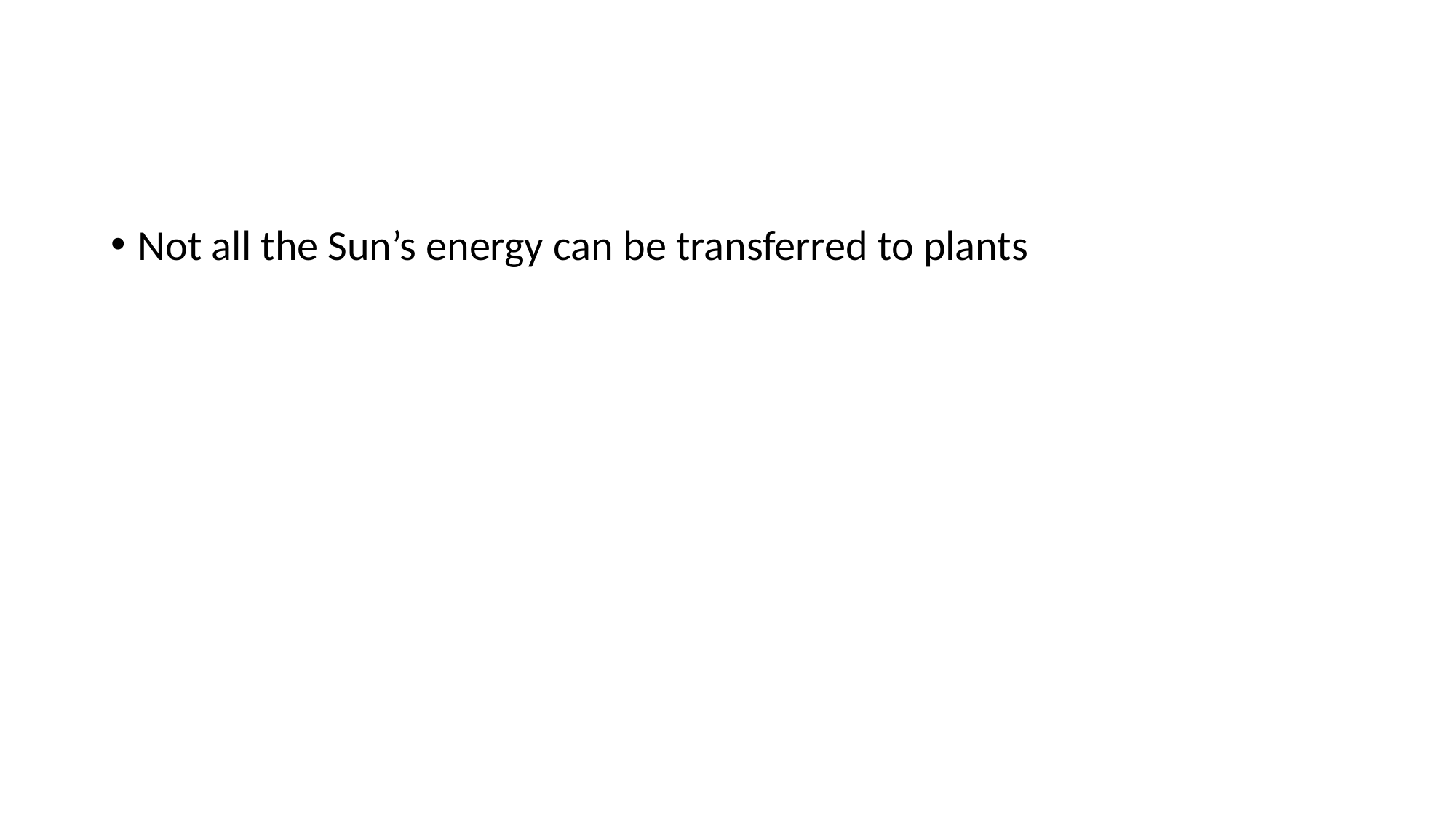

#
Not all the Sun’s energy can be transferred to plants